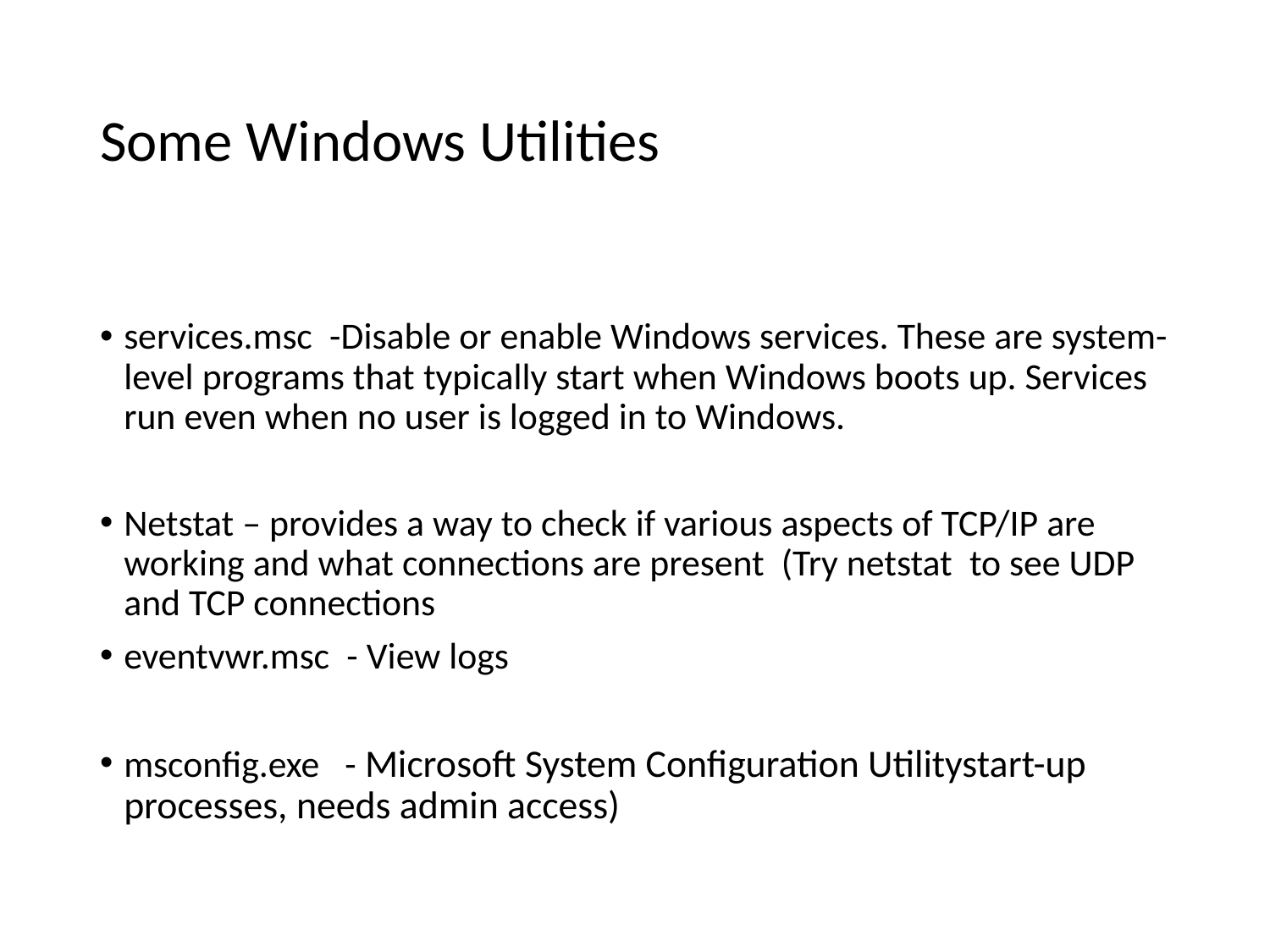

# Some Windows Utilities

services.msc  -Disable or enable Windows services. These are system-level programs that typically start when Windows boots up. Services run even when no user is logged in to Windows.

Netstat – provides a way to check if various aspects of TCP/IP are working and what connections are present  (Try netstat  to see UDP and TCP connections
eventvwr.msc  - View logs

msconfig.exe   - Microsoft System Configuration Utilitystart-up processes, needs admin access)